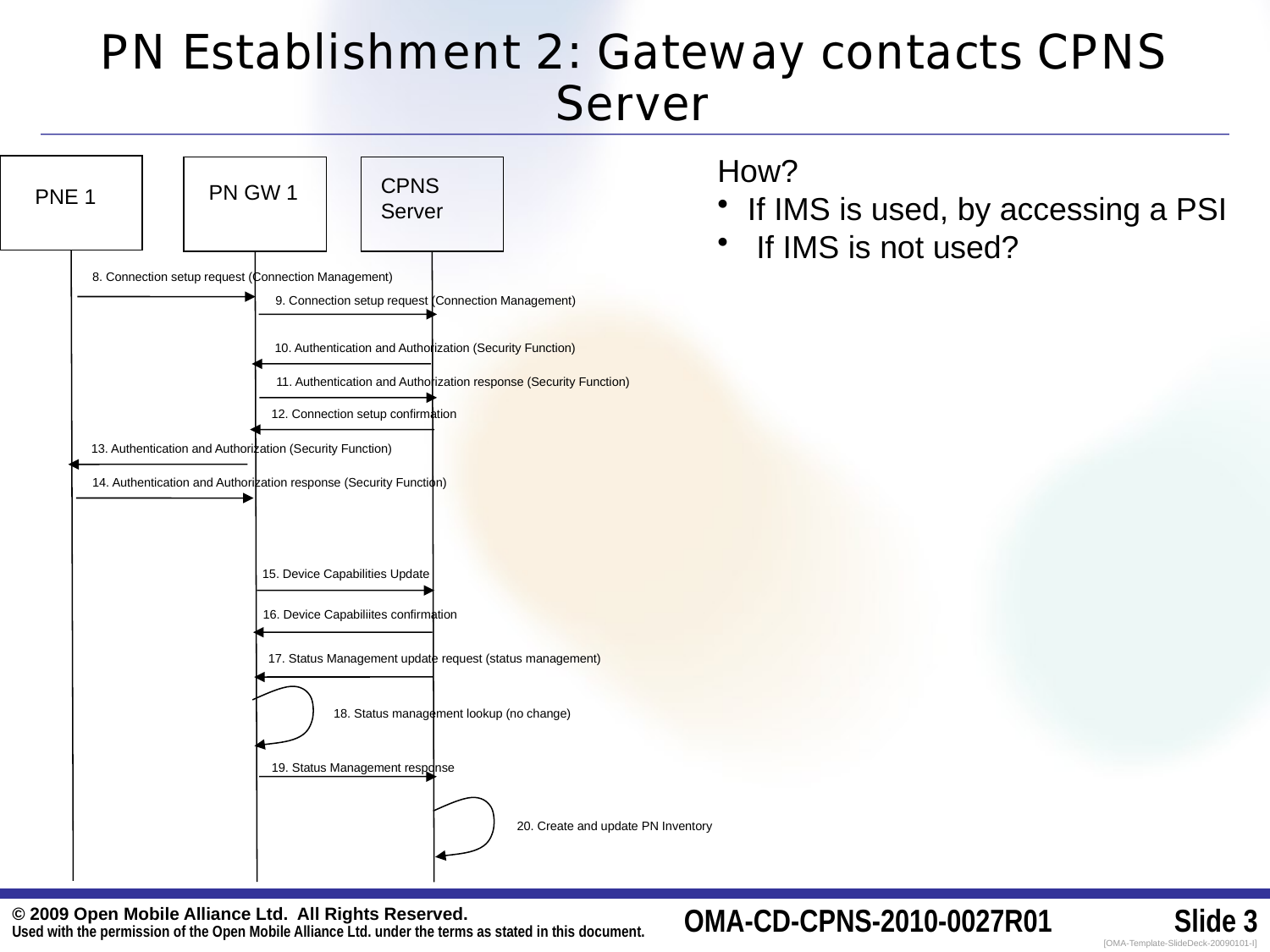

PN Establishment 2: Gateway contacts CPNS Server
How?
If IMS is used, by accessing a PSI
 If IMS is not used?

CPNS Server
PN GW 1
PNE 1
8. Connection setup request (Connection Management)
9. Connection setup request (Connection Management)

10. Authentication and Authorization (Security Function)

11. Authentication and Authorization response (Security Function)

12. Connection setup confirmation

13. Authentication and Authorization (Security Function)

14. Authentication and Authorization response (Security Function)

15. Device Capabilities Update

16. Device Capabiliites confirmation

17. Status Management update request (status management)

18. Status management lookup (no change)
19. Status Management response

20. Create and update PN Inventory